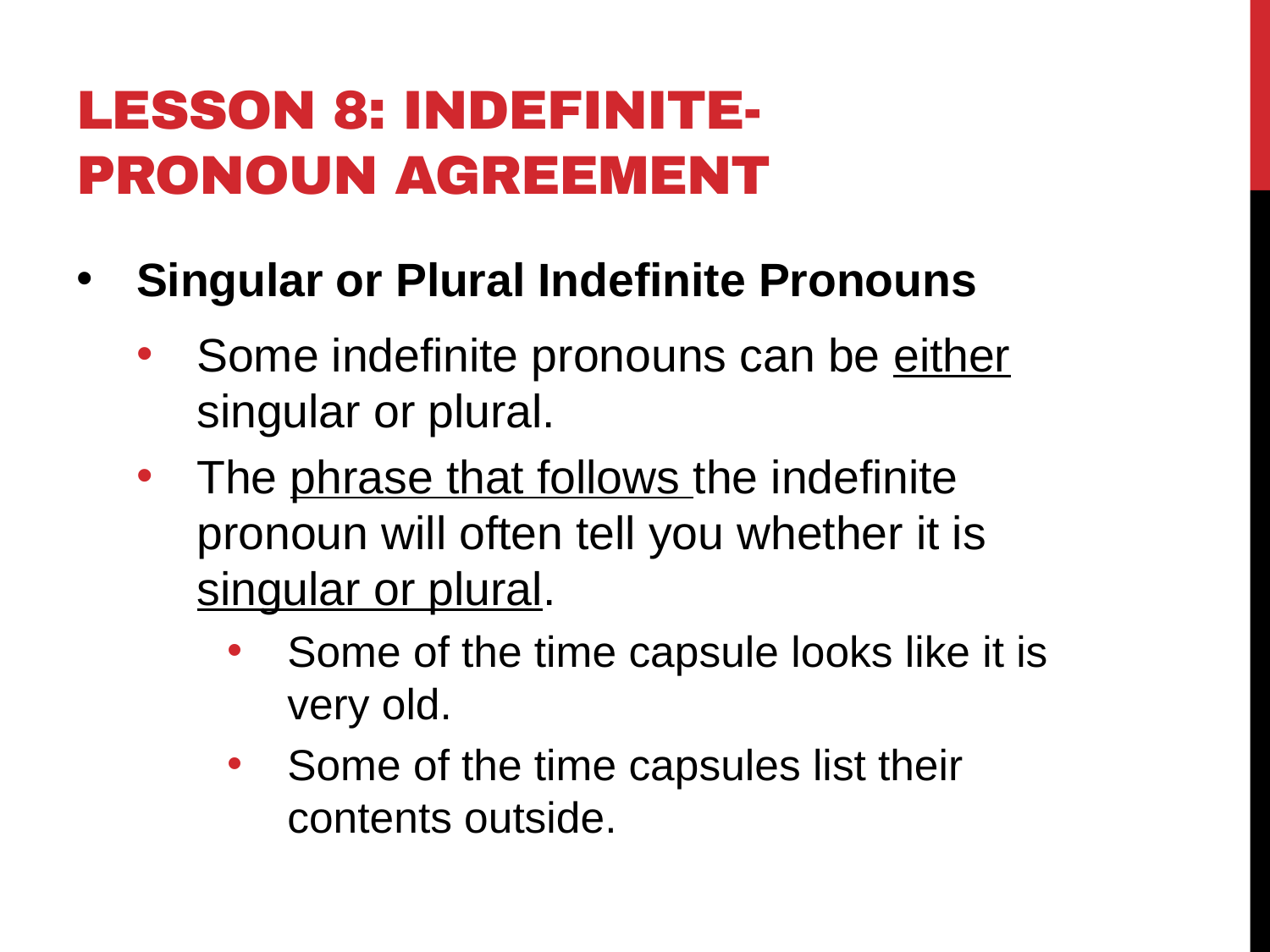

# Lesson 8: Indefinite-Pronoun agreement
Singular or Plural Indefinite Pronouns
Some indefinite pronouns can be either singular or plural.
The phrase that follows the indefinite pronoun will often tell you whether it is singular or plural.
Some of the time capsule looks like it is very old.
Some of the time capsules list their contents outside.